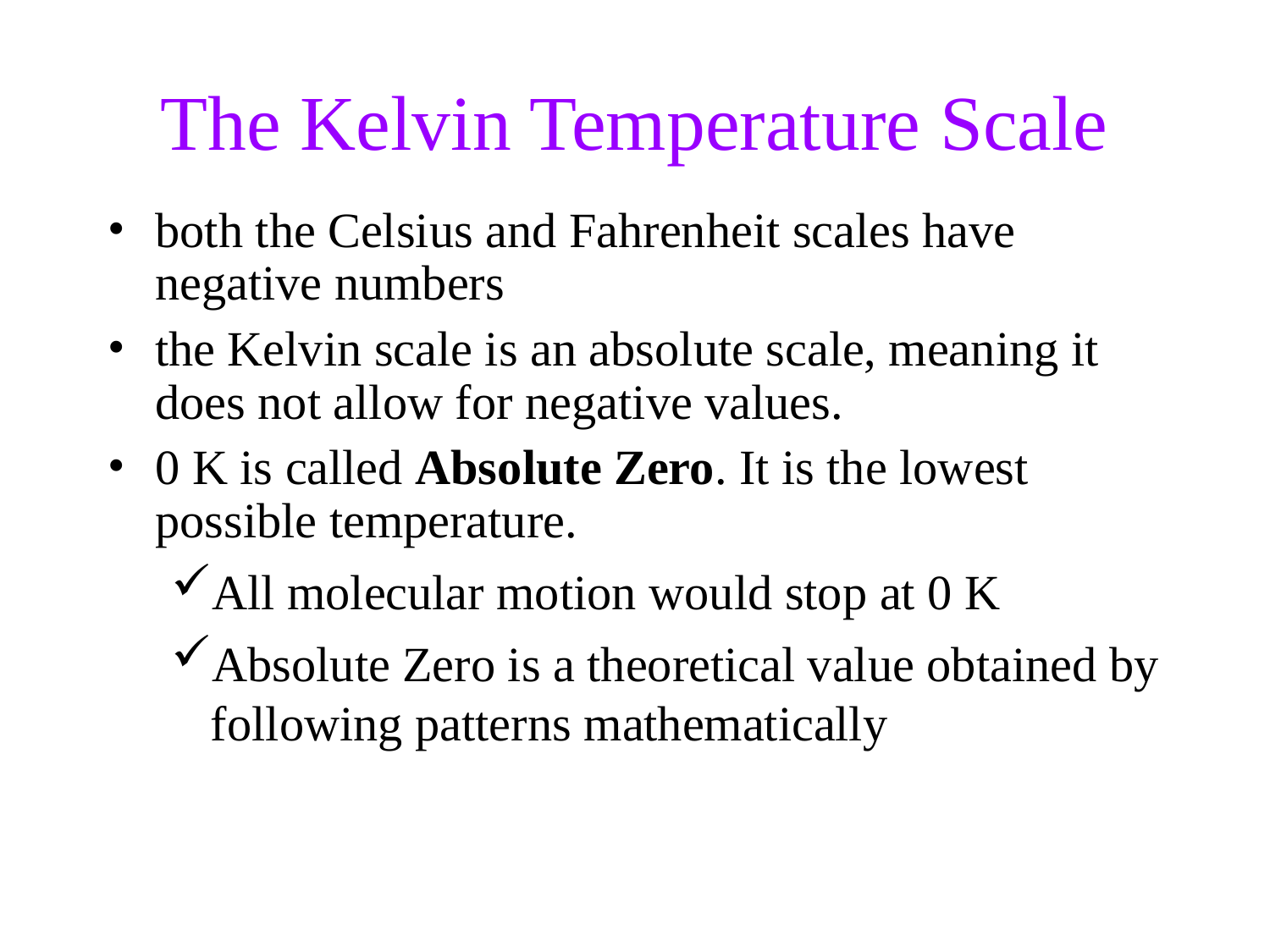

The Kelvin Temperature Scale
both the Celsius and Fahrenheit scales have negative numbers
the Kelvin scale is an absolute scale, meaning it does not allow for negative values.
0 K is called Absolute Zero. It is the lowest possible temperature.
All molecular motion would stop at 0 K
Absolute Zero is a theoretical value obtained by following patterns mathematically